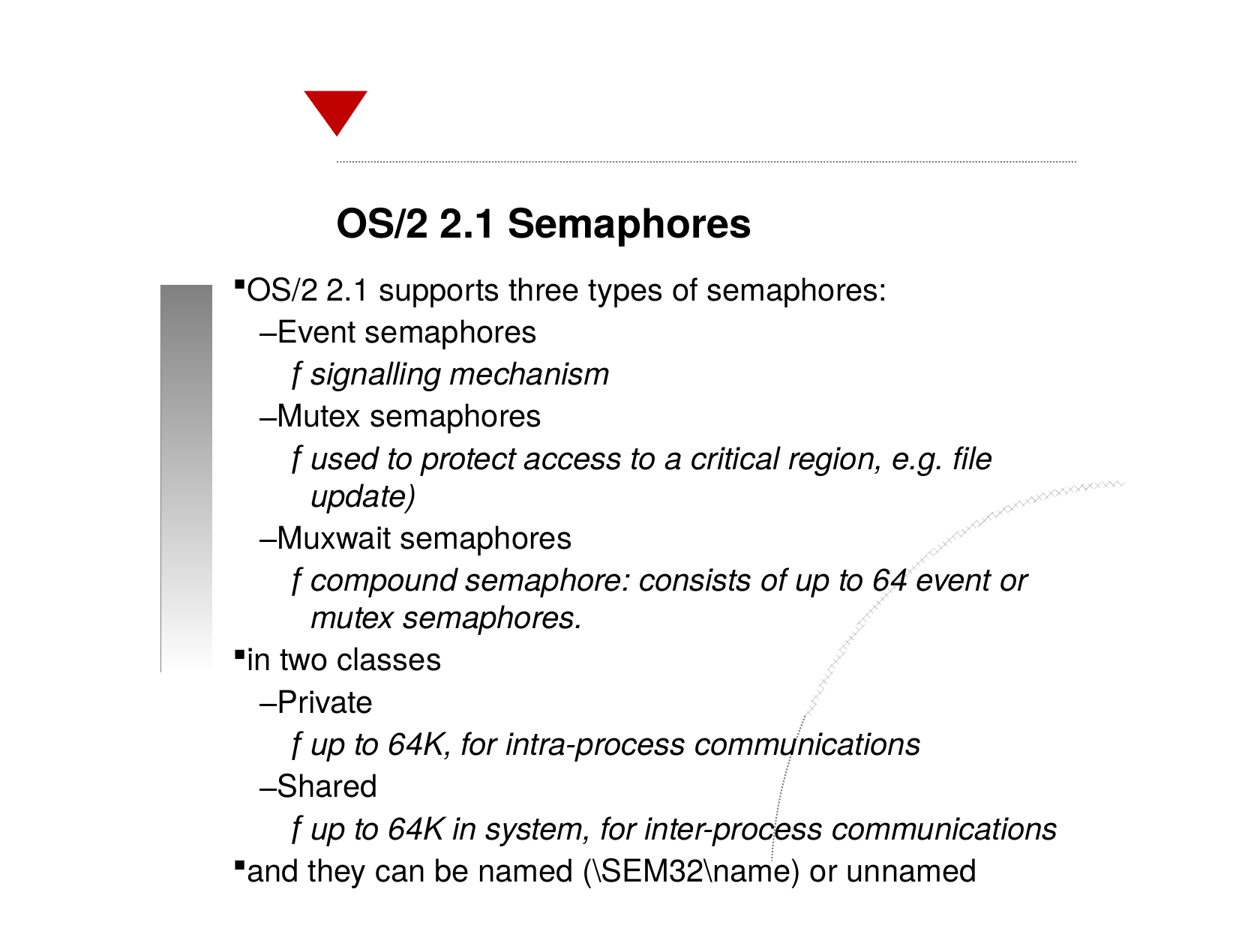

OS/2 2.1 Semaphores
OS/2 2.1 supports three types of semaphores:
Event semaphores
signalling mechanism
Mutex semaphores
used to protect access to a critical region, e.g. file update)
Muxwait semaphores
compound semaphore: consists of up to 64 event or mutex semaphores.
in two classes
Private
up to 64K, for intra-process communications
Shared
up to 64K in system, for inter-process communications
and they can be named (\SEM32\name) or unnamed